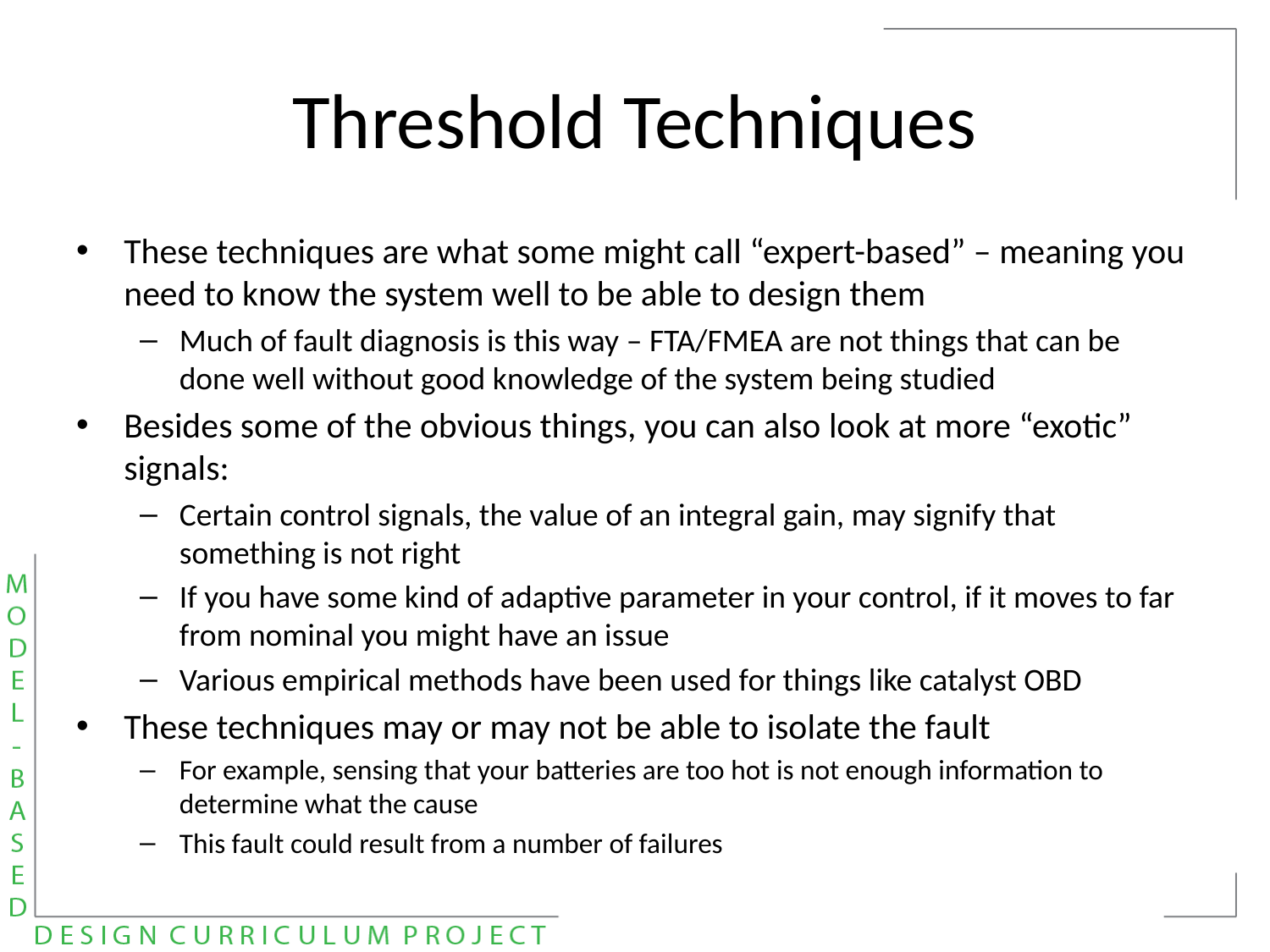

# Threshold Techniques
These techniques are what some might call “expert-based” – meaning you need to know the system well to be able to design them
Much of fault diagnosis is this way – FTA/FMEA are not things that can be done well without good knowledge of the system being studied
Besides some of the obvious things, you can also look at more “exotic” signals:
Certain control signals, the value of an integral gain, may signify that something is not right
If you have some kind of adaptive parameter in your control, if it moves to far from nominal you might have an issue
Various empirical methods have been used for things like catalyst OBD
These techniques may or may not be able to isolate the fault
For example, sensing that your batteries are too hot is not enough information to determine what the cause
This fault could result from a number of failures